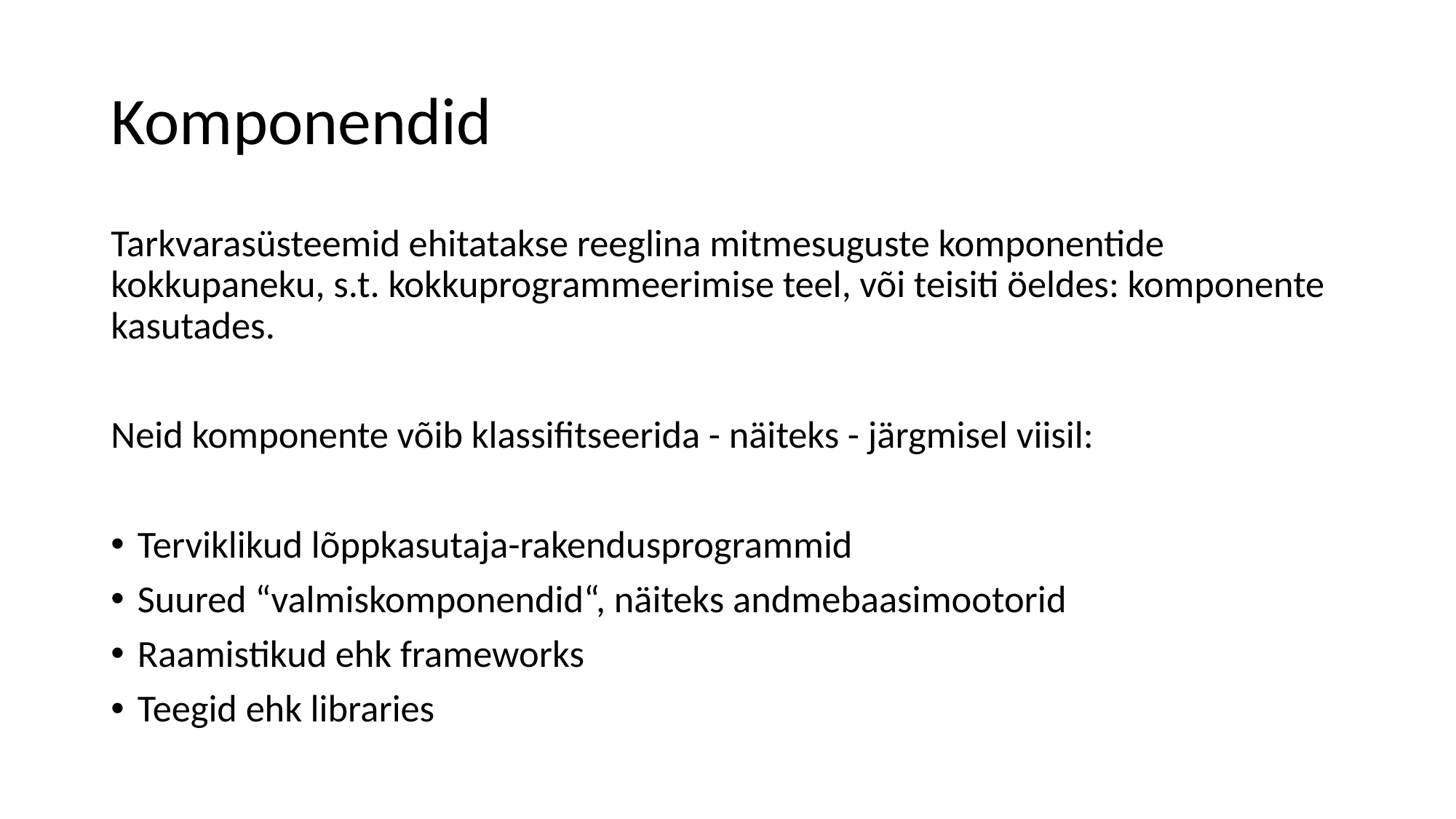

# Komponendid
Tarkvarasüsteemid ehitatakse reeglina mitmesuguste komponentide kokkupaneku, s.t. kokkuprogrammeerimise teel, või teisiti öeldes: komponente kasutades.

Neid komponente võib klassifitseerida - näiteks - järgmisel viisil:

Terviklikud lõppkasutaja-rakendusprogrammid
Suured “valmiskomponendid“, näiteks andmebaasimootorid
Raamistikud ehk frameworks
Teegid ehk libraries